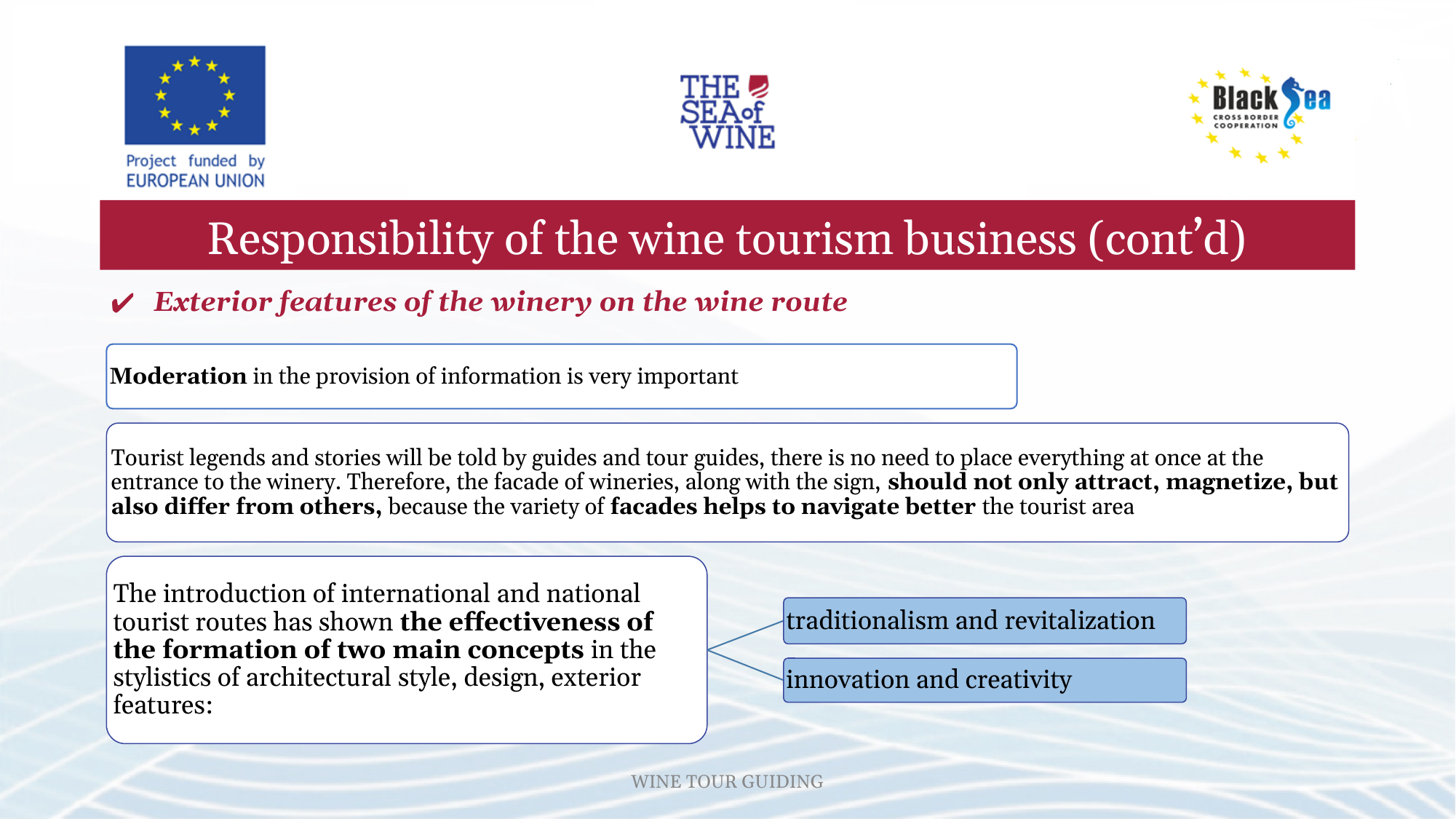

# Responsibility of the wine tourism business (cont’d)
Exterior features of the winery on the wine route

Moderation in the provision of information is very important

Tourist legends and stories will be told by guides and tour guides, there is no need to place everything at once at the entrance to the winery. Therefore, the facade of wineries, along with the sign, should not only attract, magnetize, but also differ from others, because the variety of facades helps to navigate better the tourist area

The introduction of international and national tourist routes has shown the effectiveness of the formation of two main concepts in the stylistics of architectural style, design, exterior features:

traditionalism and revitalization

innovation and creativity

WINE TOUR GUIDING